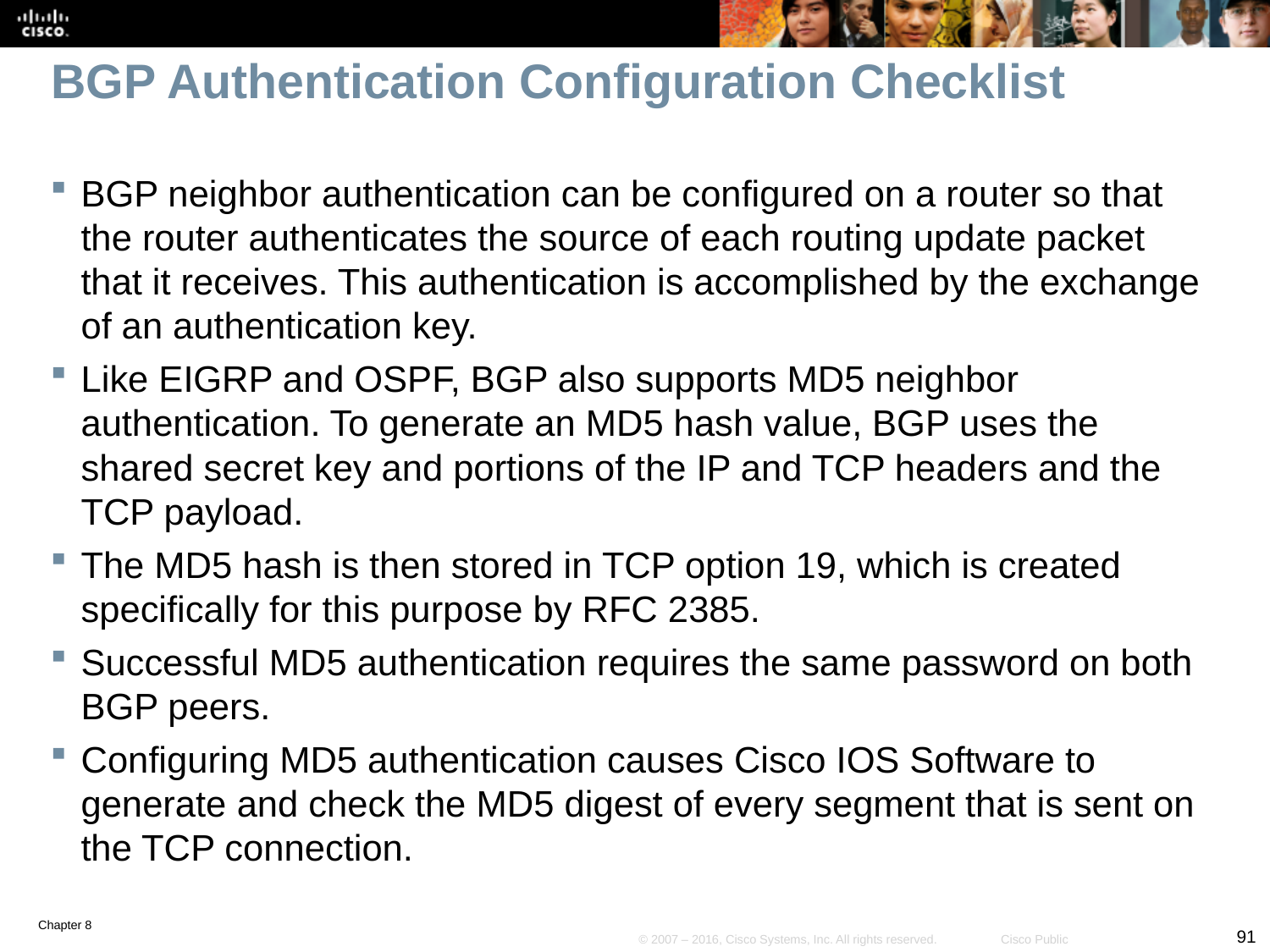

# BGP Authentication Configuration Checklist
BGP neighbor authentication can be configured on a router so that the router authenticates the source of each routing update packet that it receives. This authentication is accomplished by the exchange of an authentication key.
Like EIGRP and OSPF, BGP also supports MD5 neighbor authentication. To generate an MD5 hash value, BGP uses the shared secret key and portions of the IP and TCP headers and the TCP payload.
The MD5 hash is then stored in TCP option 19, which is created specifically for this purpose by RFC 2385.
Successful MD5 authentication requires the same password on both BGP peers.
Configuring MD5 authentication causes Cisco IOS Software to generate and check the MD5 digest of every segment that is sent on the TCP connection.